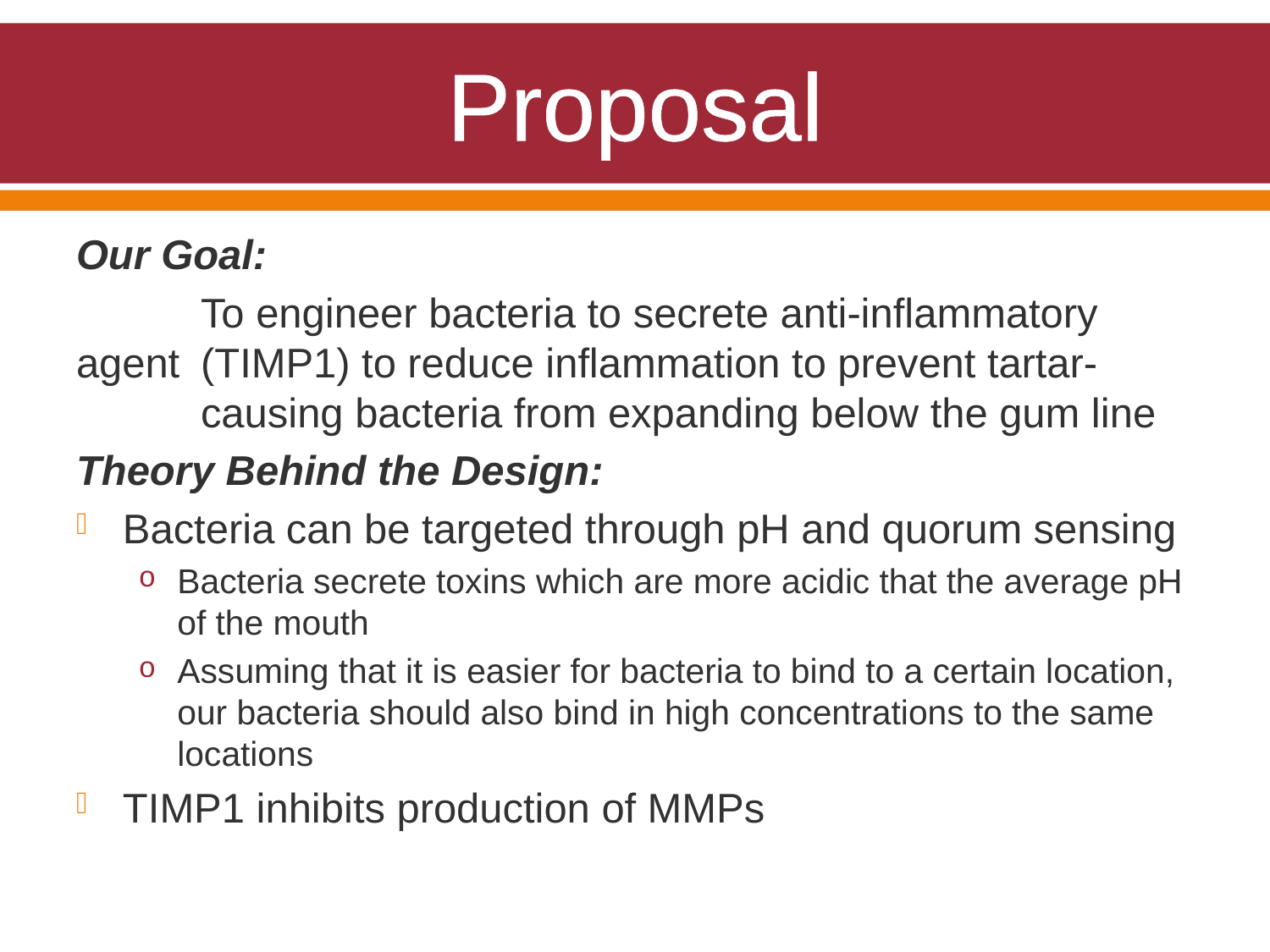

# Proposal
Our Goal:
	To engineer bacteria to secrete anti-inflammatory agent 	(TIMP1) to reduce inflammation to prevent tartar-	causing bacteria from expanding below the gum line
Theory Behind the Design:
Bacteria can be targeted through pH and quorum sensing
Bacteria secrete toxins which are more acidic that the average pH of the mouth
Assuming that it is easier for bacteria to bind to a certain location, our bacteria should also bind in high concentrations to the same locations
TIMP1 inhibits production of MMPs